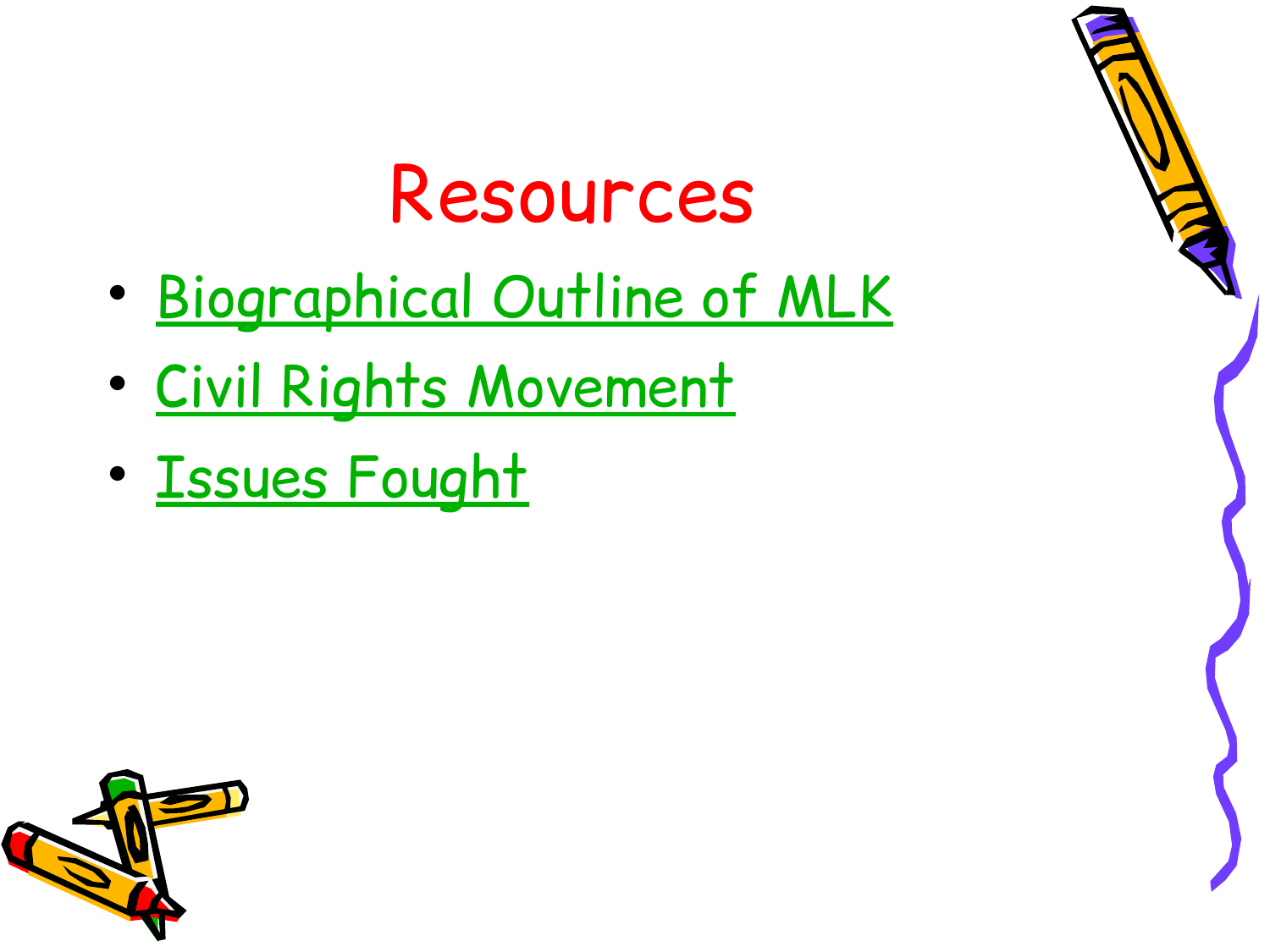

# Resources
Biographical Outline of MLK
Civil Rights Movement
Issues Fought